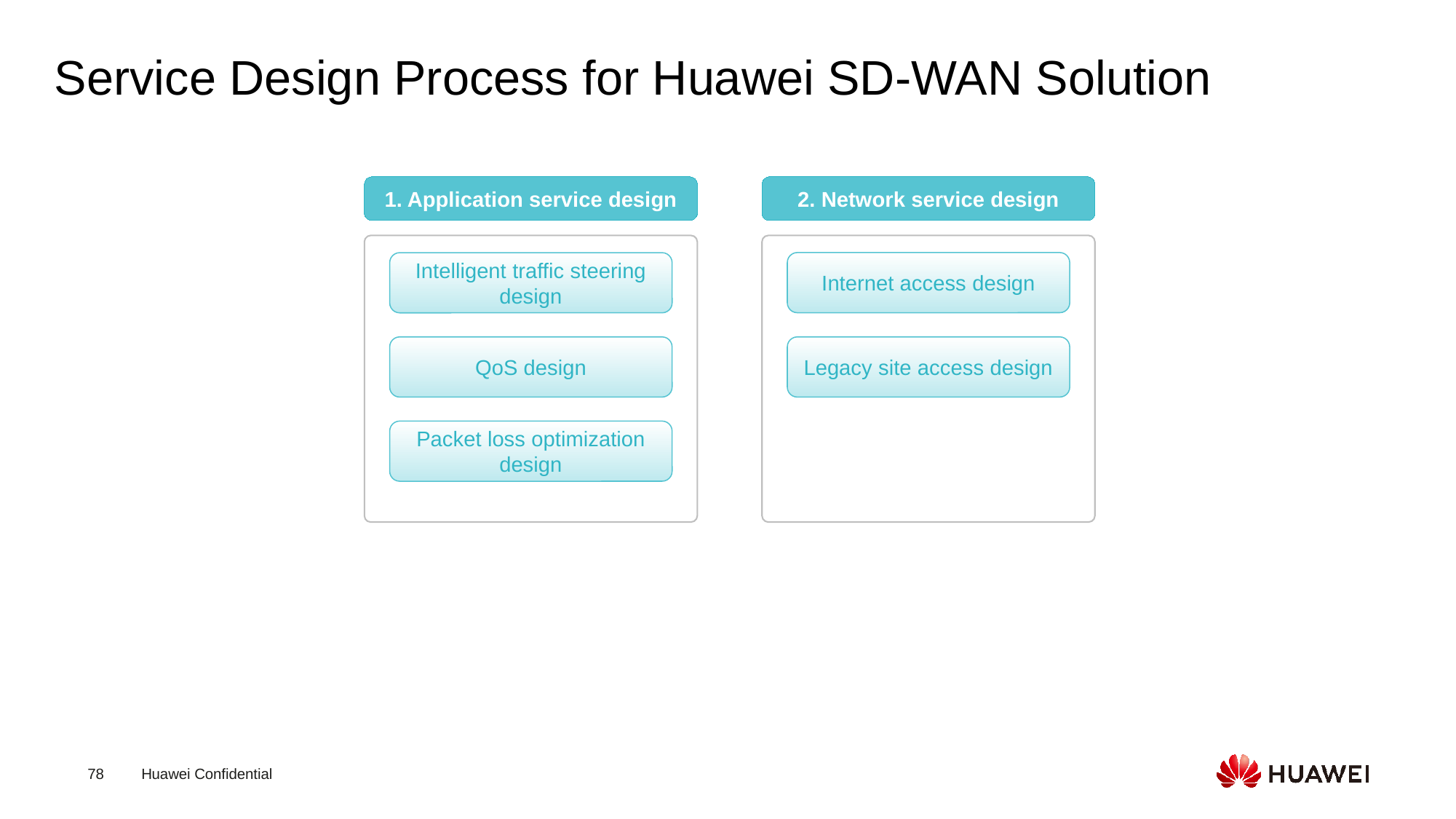

# Service Design Process for Huawei SD-WAN Solution
1. Application service design
2. Network service design

Internet access design
Intelligent traffic steering design
QoS design
Legacy site access design
Packet loss optimization design